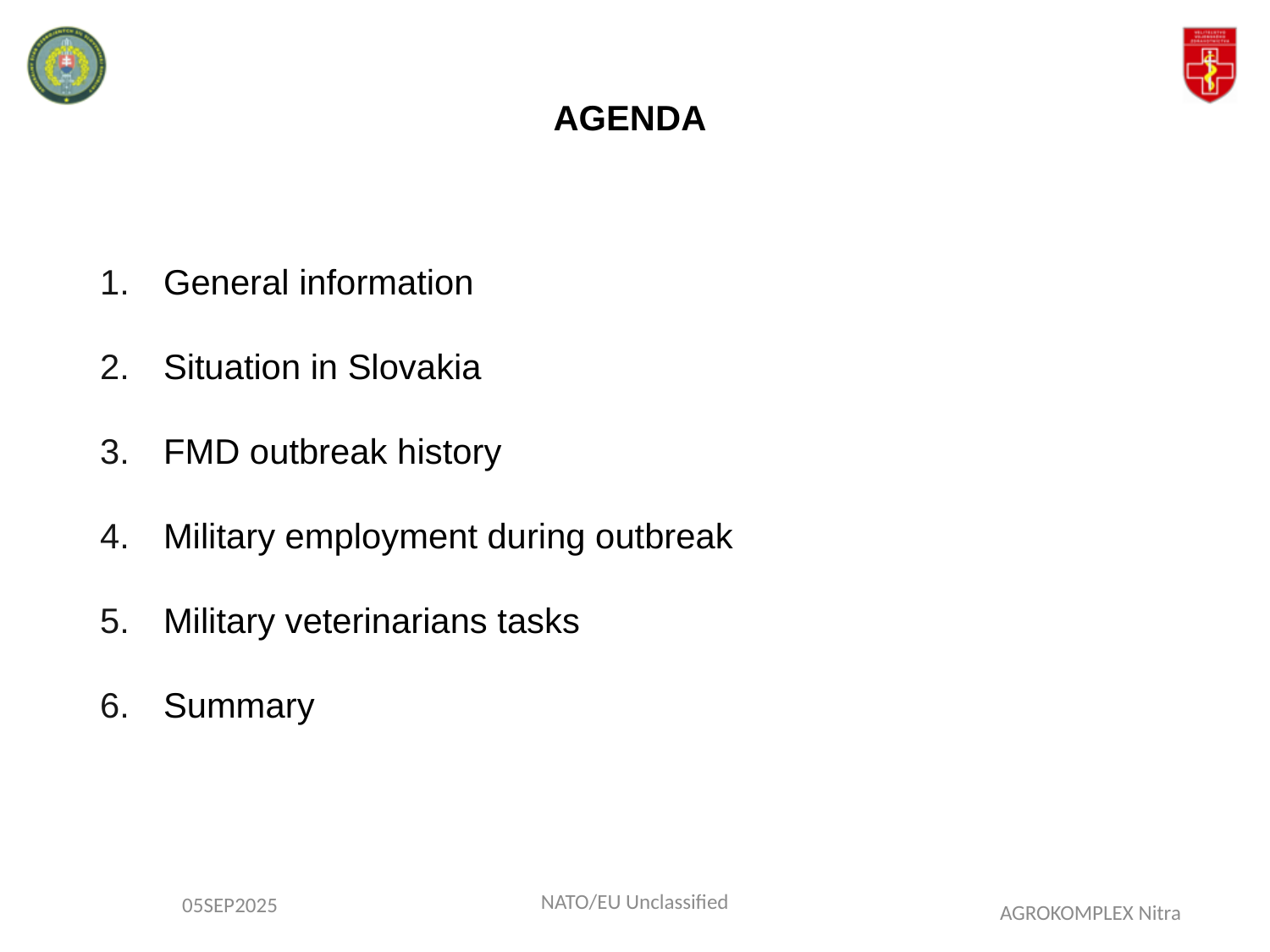

AGENDA

General information

Situation in Slovakia

FMD outbreak history

Military employment during outbreak

Military veterinarians tasks

Summary

NATO/EU Unclassified
05SEP2025
AGROKOMPLEX Nitra